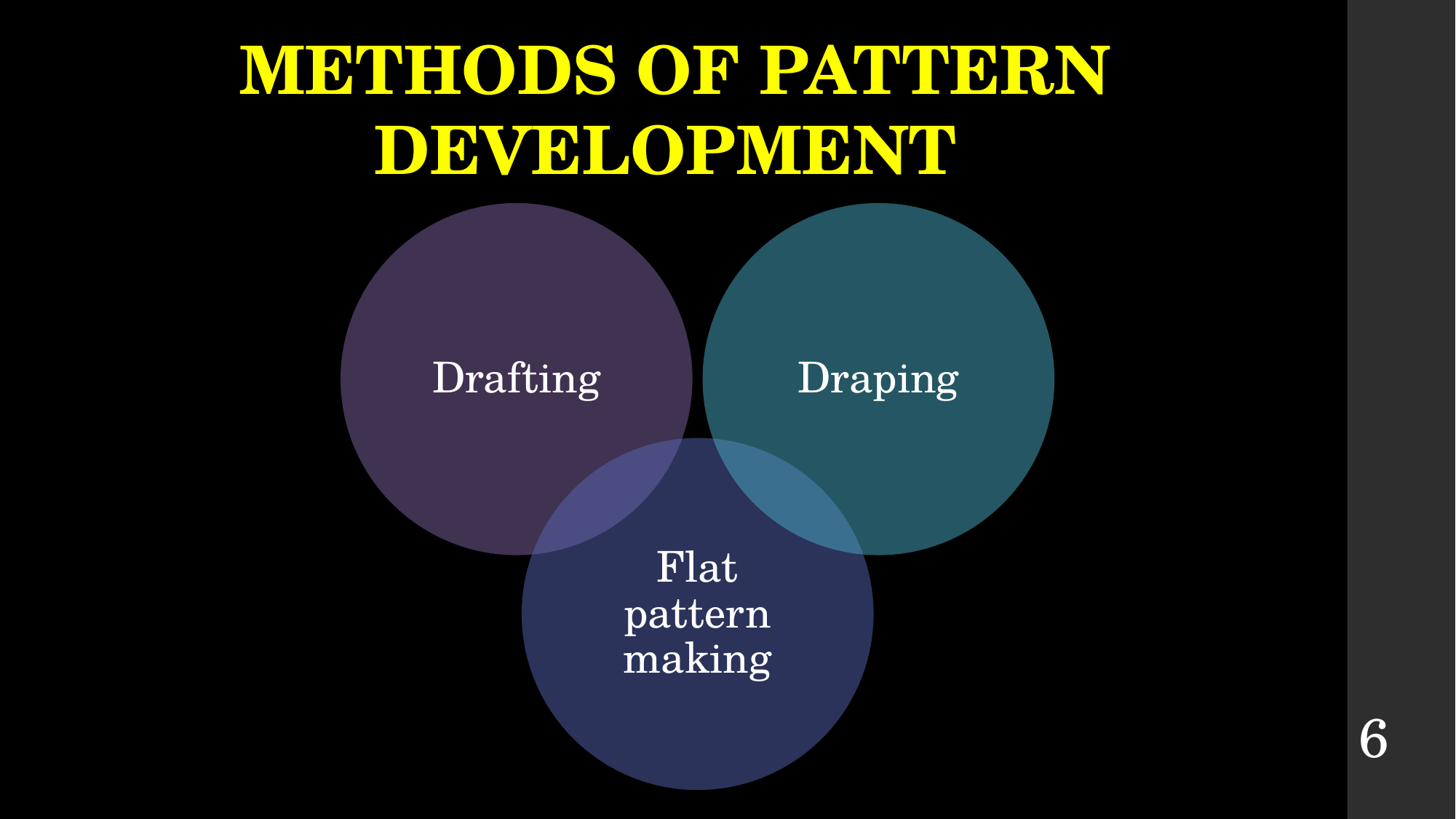

# METHODS OF PATTERN DEVELOPMENT
Drafting
Flat pattern making
Draping
6